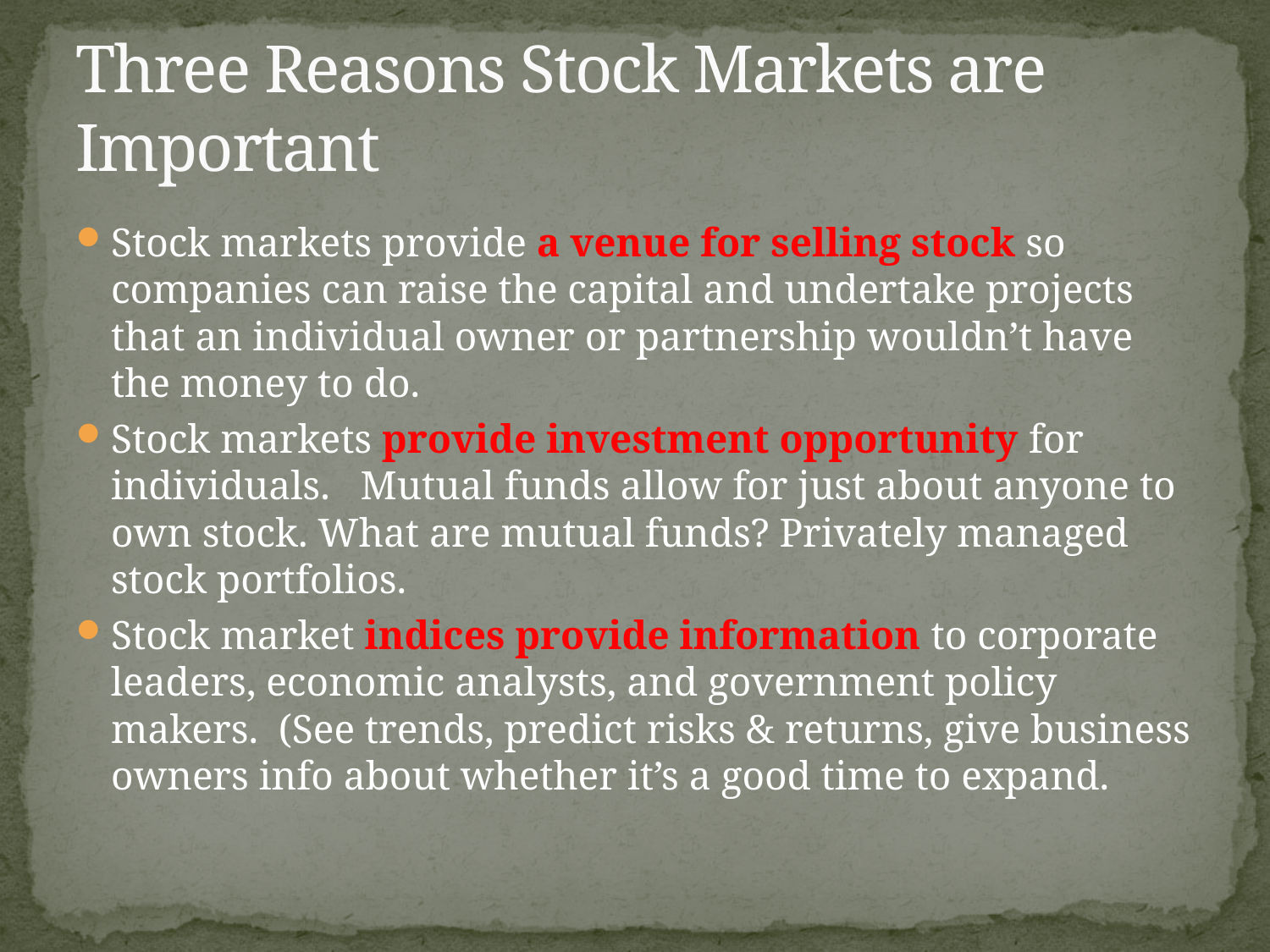

# Three Reasons Stock Markets are Important
Stock markets provide a venue for selling stock so companies can raise the capital and undertake projects that an individual owner or partnership wouldn’t have the money to do.
Stock markets provide investment opportunity for individuals.   Mutual funds allow for just about anyone to own stock. What are mutual funds? Privately managed stock portfolios.
Stock market indices provide information to corporate leaders, economic analysts, and government policy makers.  (See trends, predict risks & returns, give business owners info about whether it’s a good time to expand.